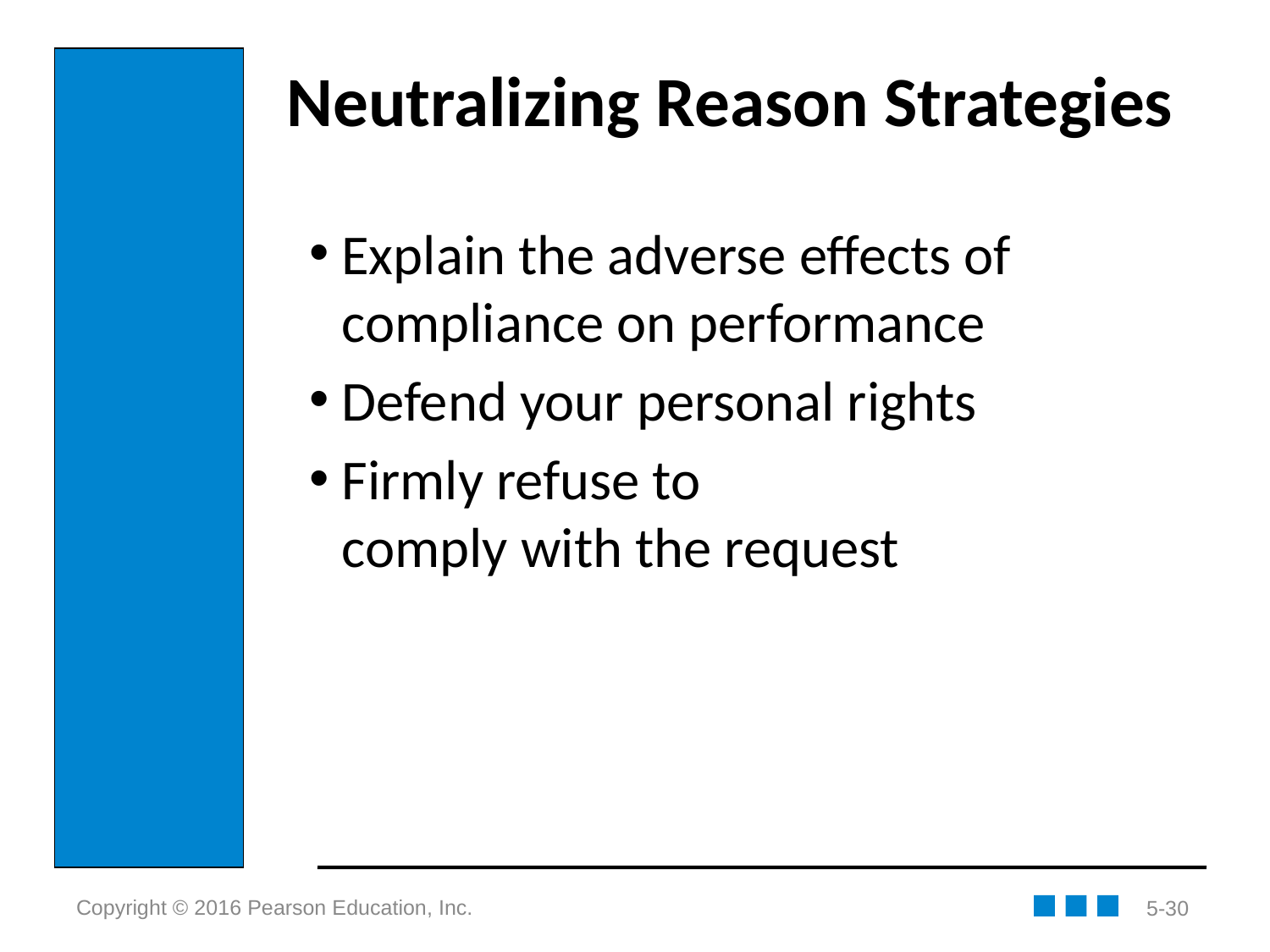

# Neutralizing Reason Strategies

Explain the adverse effects of compliance on performance
Defend your personal rights
Firmly refuse to
comply with the request

5-30
Copyright © 2016 Pearson Education, Inc.